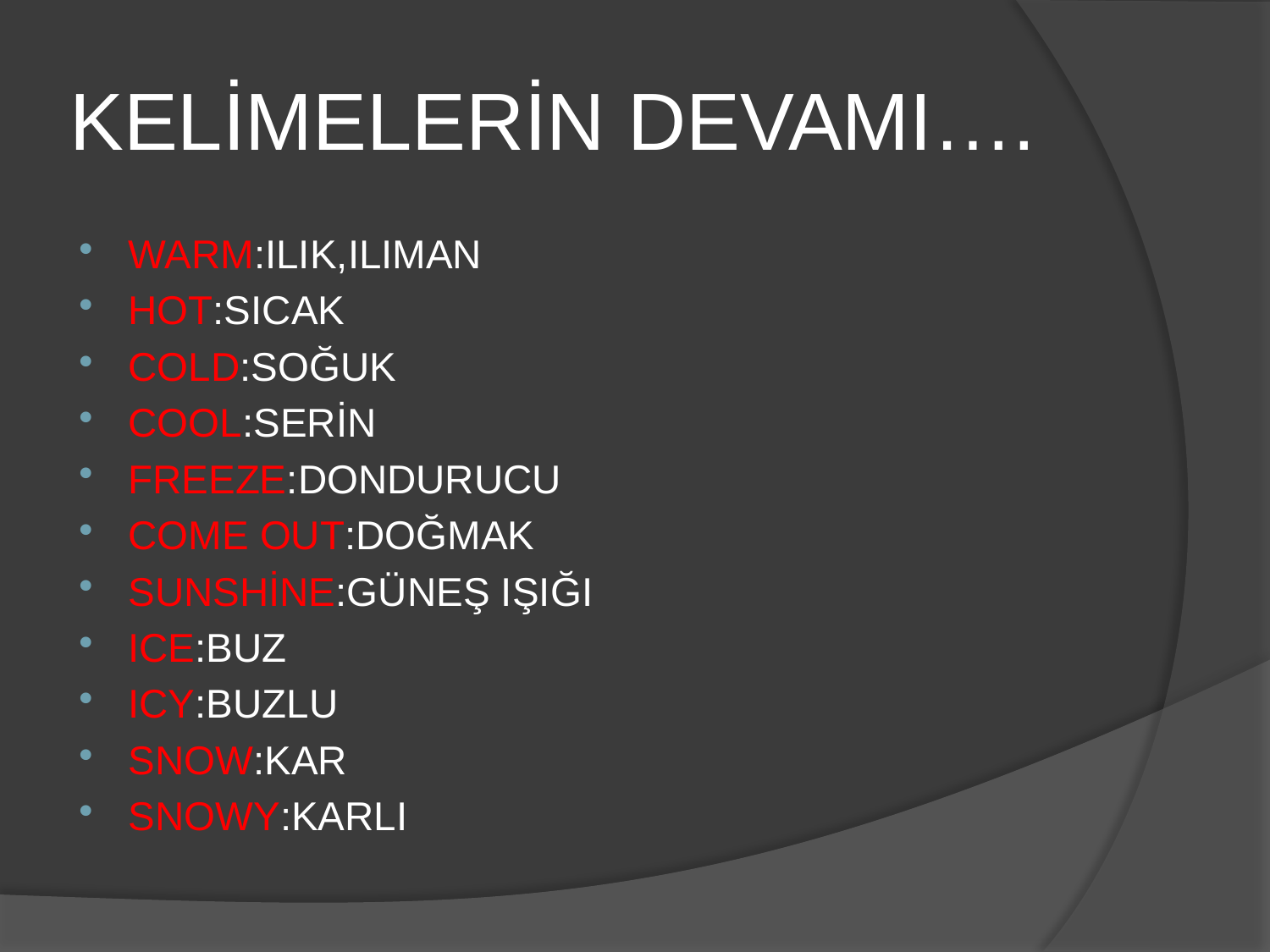

# KELİMELERİN DEVAMI….
WARM:ILIK,ILIMAN
HOT:SICAK
COLD:SOĞUK
COOL:SERİN
FREEZE:DONDURUCU
COME OUT:DOĞMAK
SUNSHİNE:GÜNEŞ IŞIĞI
ICE:BUZ
ICY:BUZLU
SNOW:KAR
SNOWY:KARLI